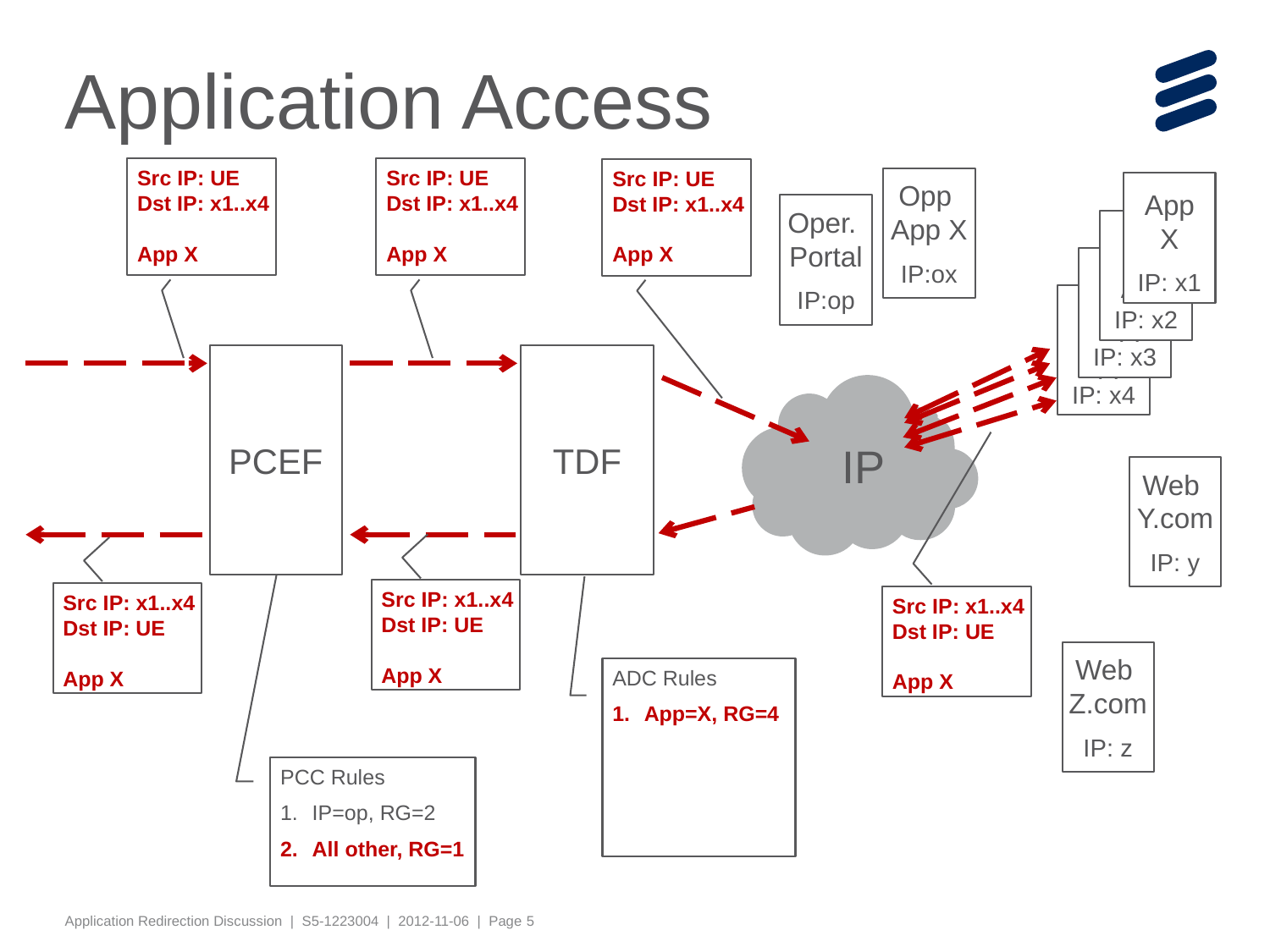

# Application Access
Src IP: UE
Dst IP: x1..x4

App X
Src IP: UE
Dst IP: x1..x4

App X
Src IP: UE
Dst IP: x1..x4

App X
Opp
App X
IP:ox
App
X
IP: x1
Oper.
Portal
IP:op
App
IP: x2
App
IP: x3
App
IP: x4
TDF
PCEF

IP
Web
Y.com
IP: y
Src IP: x1..x4
Dst IP: UE

App X
Src IP: x1..x4
Dst IP: UE

App X
Src IP: x1..x4
Dst IP: UE

App X
Web
Z.com
IP: z
ADC Rules
App=X, RG=4

PCC Rules
IP=op, RG=2
All other, RG=1